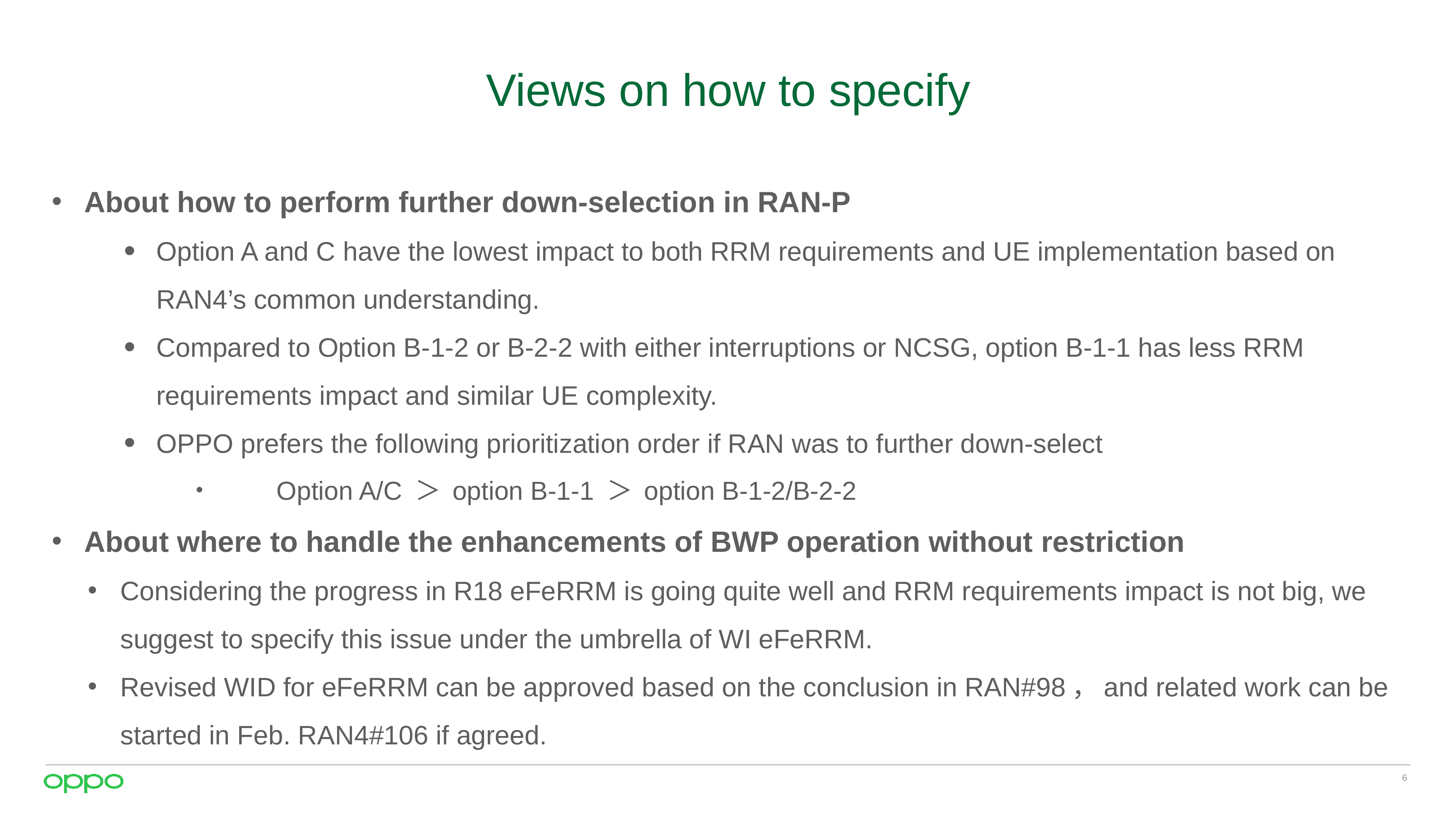

# Views on how to specify
About how to perform further down-selection in RAN-P
Option A and C have the lowest impact to both RRM requirements and UE implementation based on RAN4’s common understanding.
Compared to Option B-1-2 or B-2-2 with either interruptions or NCSG, option B-1-1 has less RRM requirements impact and similar UE complexity.
OPPO prefers the following prioritization order if RAN was to further down-select
	Option A/C ＞ option B-1-1 ＞ option B-1-2/B-2-2
About where to handle the enhancements of BWP operation without restriction
Considering the progress in R18 eFeRRM is going quite well and RRM requirements impact is not big, we suggest to specify this issue under the umbrella of WI eFeRRM.
Revised WID for eFeRRM can be approved based on the conclusion in RAN#98，and related work can be started in Feb. RAN4#106 if agreed.